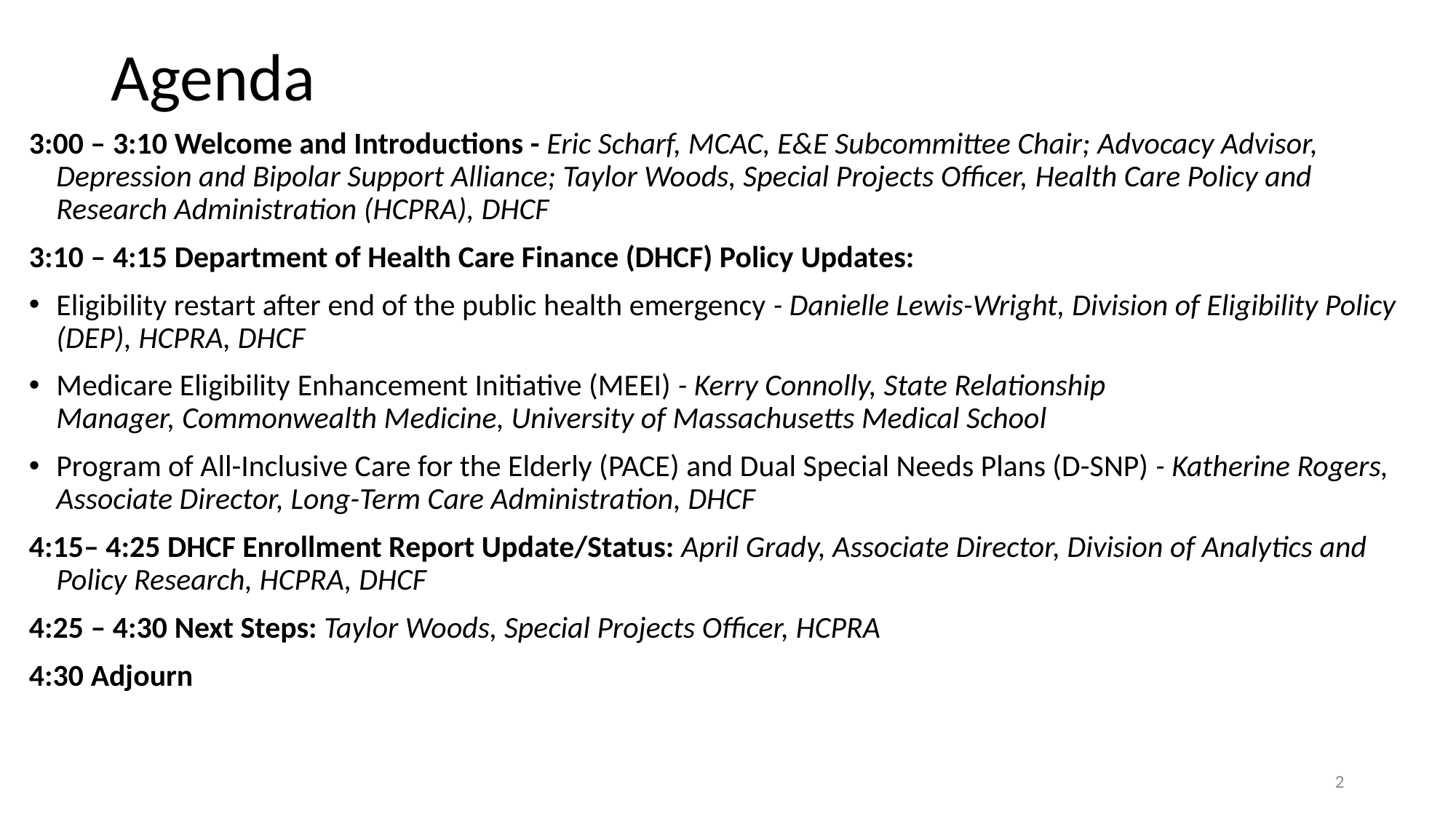

# Agenda
3:00 – 3:10 Welcome and Introductions - Eric Scharf, MCAC, E&E Subcommittee Chair; Advocacy Advisor, Depression and Bipolar Support Alliance; Taylor Woods, Special Projects Officer, Health Care Policy and Research Administration (HCPRA), DHCF
3:10 – 4:15 Department of Health Care Finance (DHCF) Policy Updates:
Eligibility restart after end of the public health emergency - Danielle Lewis-Wright, Division of Eligibility Policy (DEP), HCPRA, DHCF
Medicare Eligibility Enhancement Initiative (MEEI) - Kerry Connolly, State Relationship Manager, Commonwealth Medicine, University of Massachusetts Medical School
Program of All-Inclusive Care for the Elderly (PACE) and Dual Special Needs Plans (D-SNP) - Katherine Rogers, Associate Director, Long-Term Care Administration, DHCF
4:15– 4:25 DHCF Enrollment Report Update/Status: April Grady, Associate Director, Division of Analytics and Policy Research, HCPRA, DHCF
4:25 – 4:30 Next Steps: Taylor Woods, Special Projects Officer, HCPRA
4:30 Adjourn

2